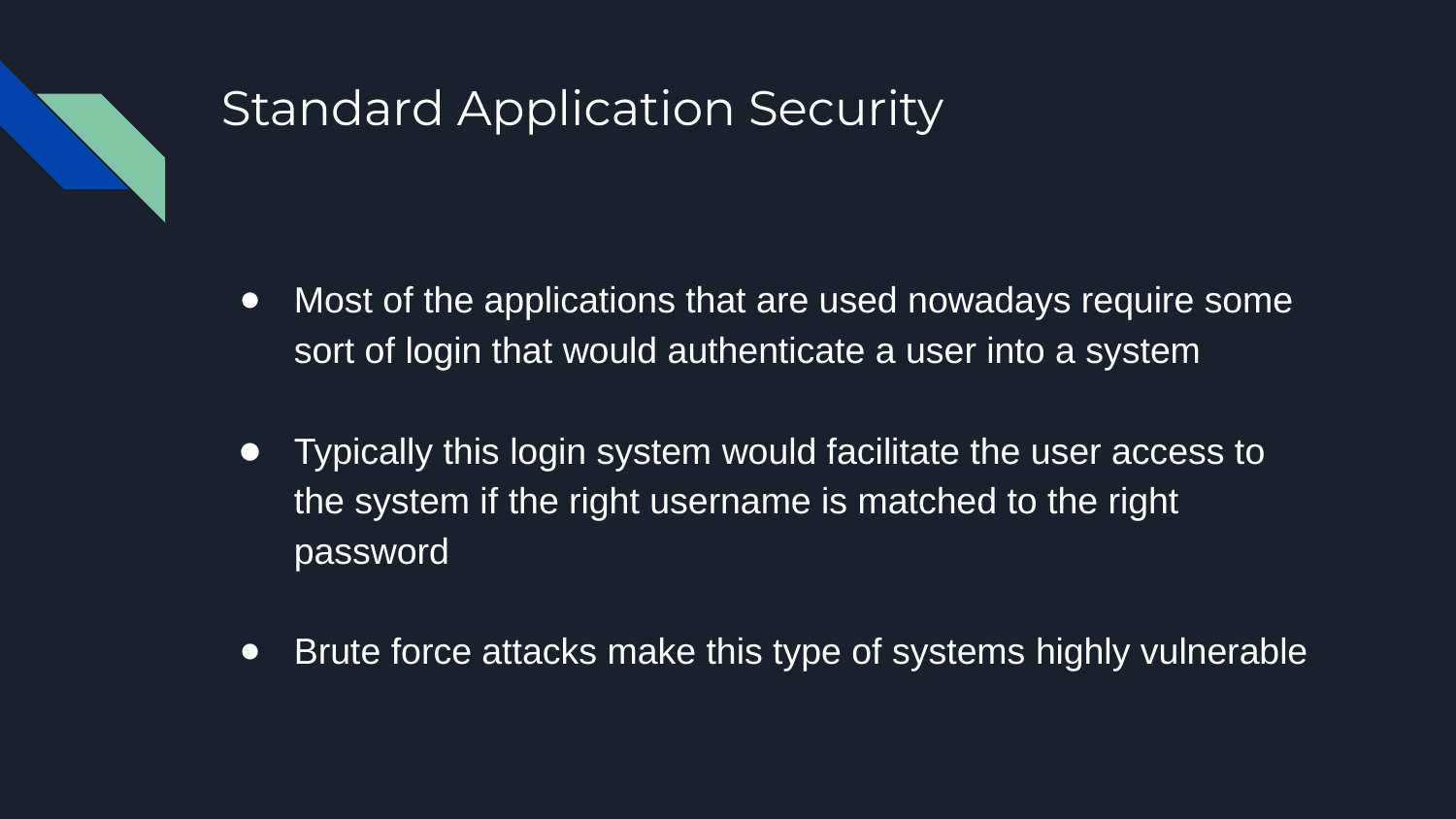

# Standard Application Security
Most of the applications that are used nowadays require some sort of login that would authenticate a user into a system

Typically this login system would facilitate the user access to the system if the right username is matched to the right password

Brute force attacks make this type of systems highly vulnerable